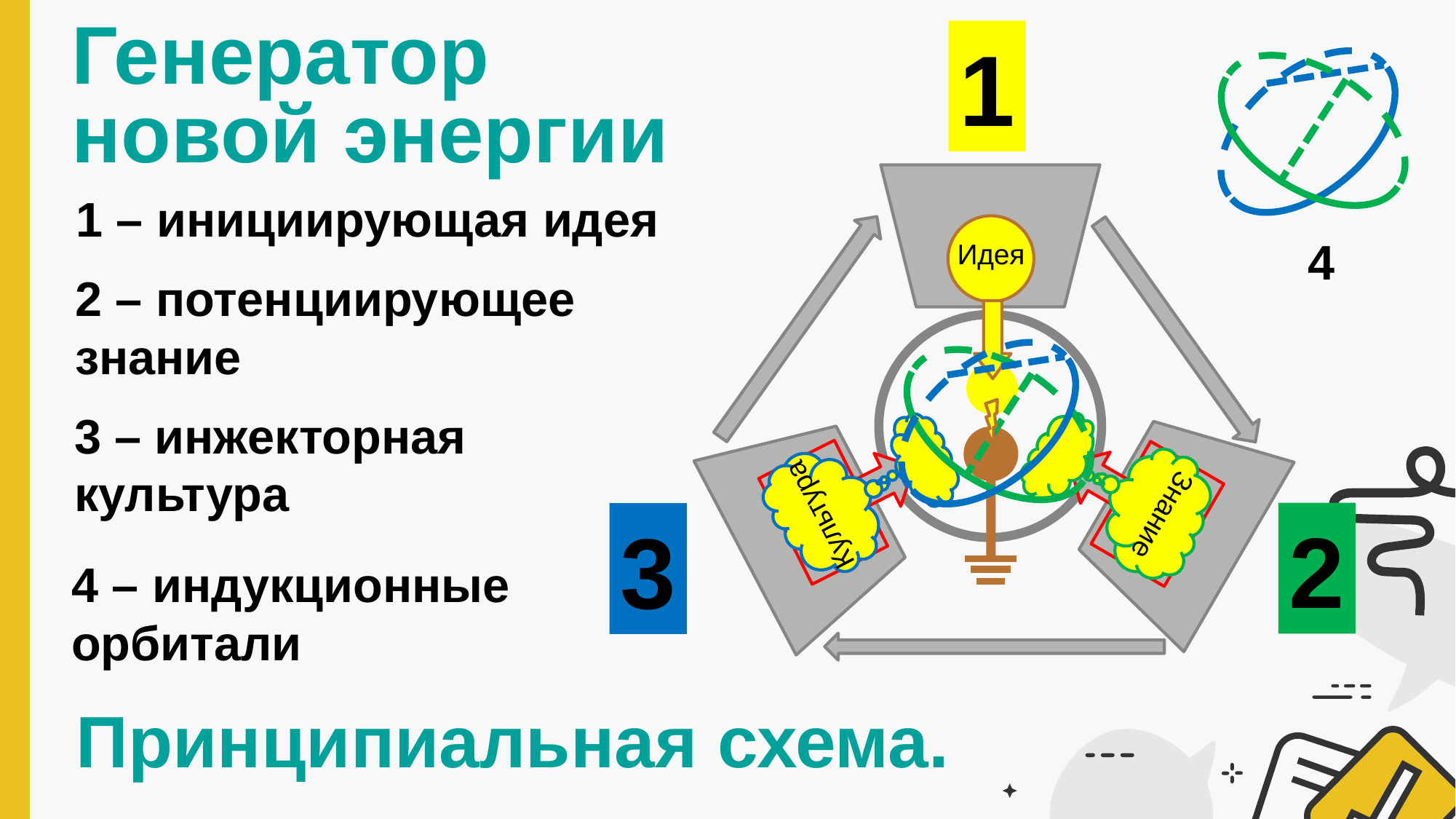

Генератор
новой энергии
1

1 – инициирующая идея

4
Идея
2 – потенциирующее
знание

3 – инжекторная
культура

Культура
Знание
2
3
4 – индукционные
орбитали
Принципиальная схема.